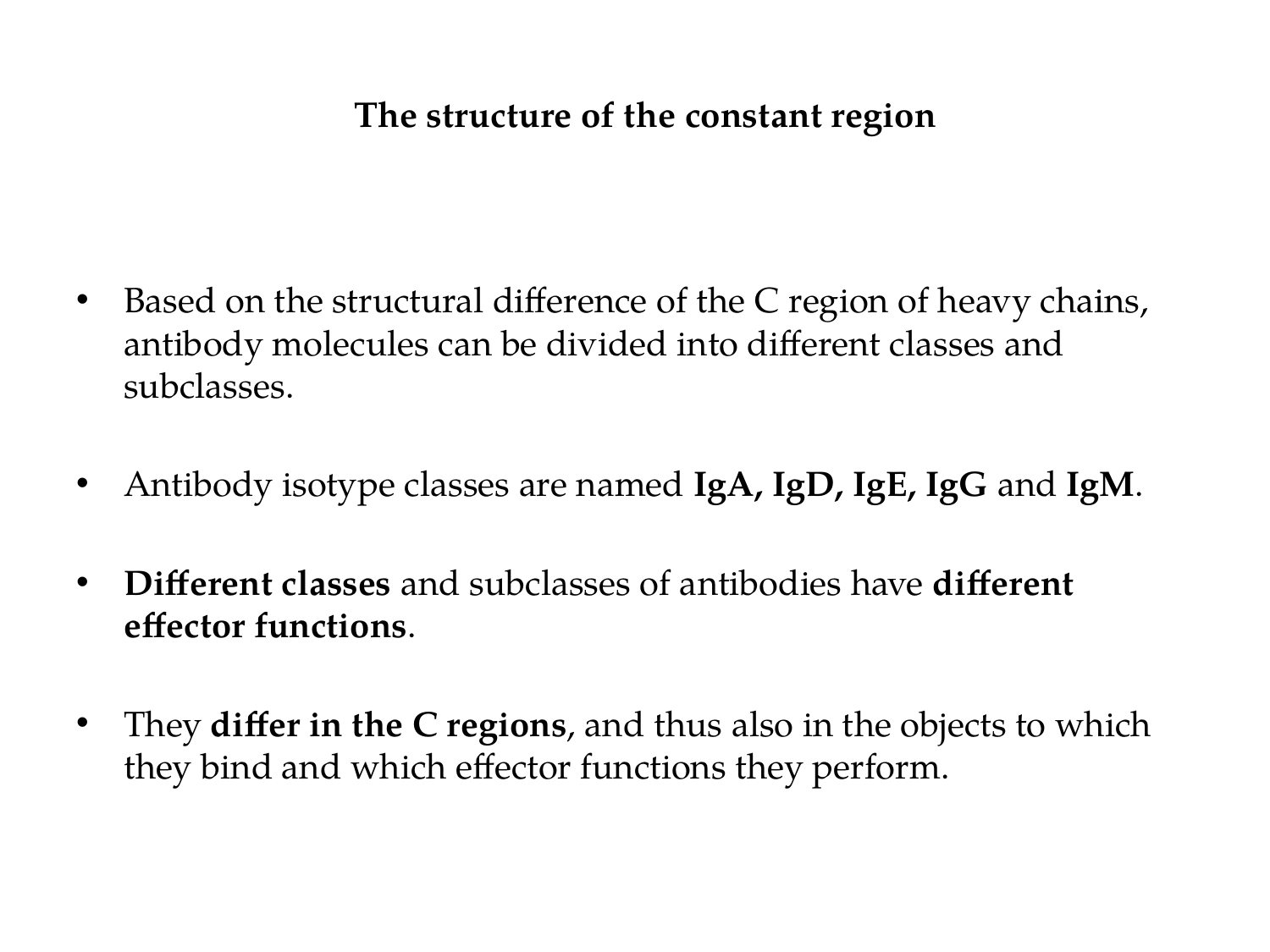

# The structure of the constant region

Based on the structural difference of the C region of heavy chains, antibody molecules can be divided into different classes and subclasses.

Antibody isotype classes are named IgA, IgD, IgE, IgG and IgM.

Different classes and subclasses of antibodies have different effector functions.

They differ in the C regions, and thus also in the objects to which they bind and which effector functions they perform.